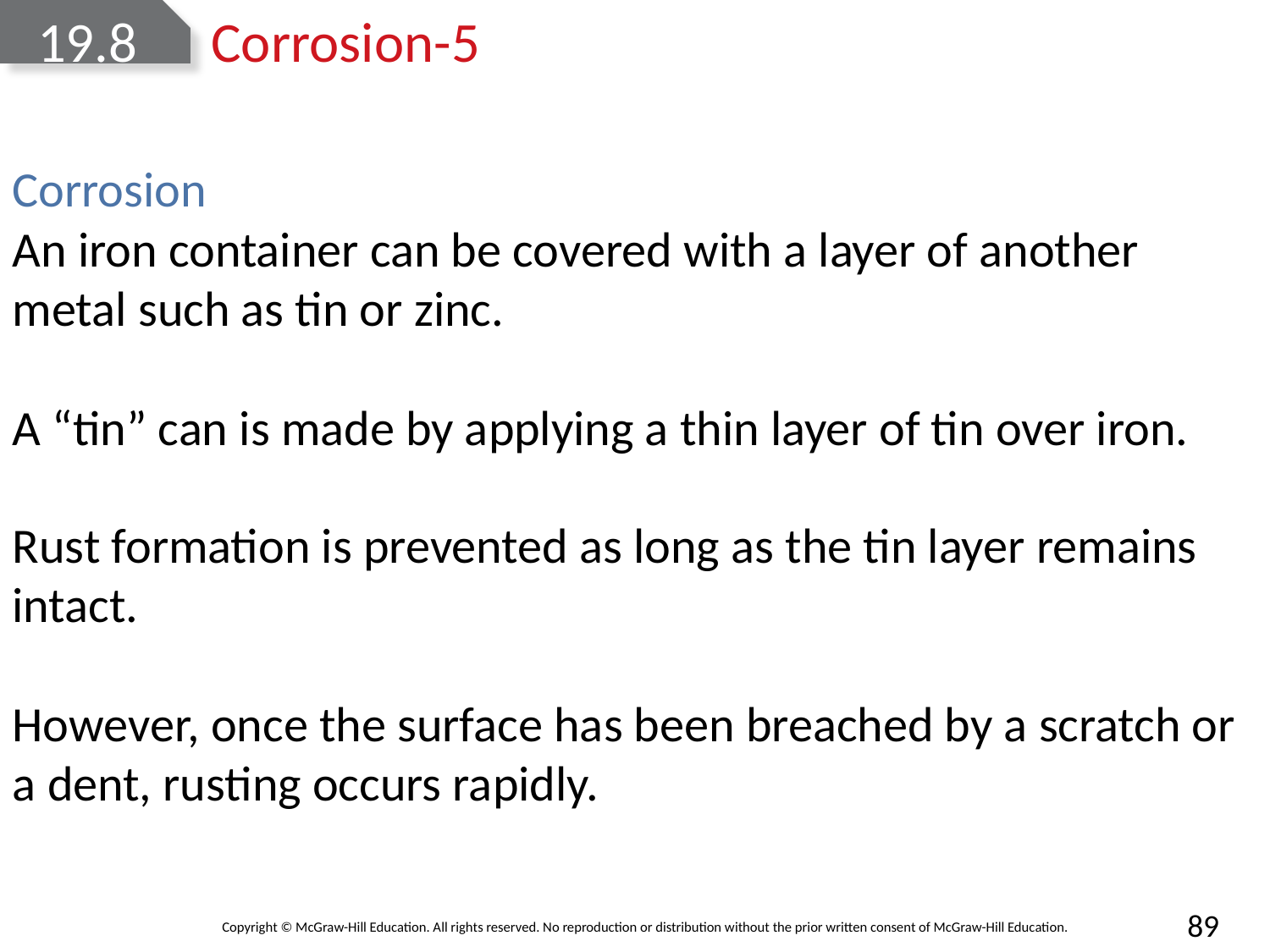

# 19.8	Corrosion-5
Corrosion
An iron container can be covered with a layer of another metal such as tin or zinc.
A “tin” can is made by applying a thin layer of tin over iron.
Rust formation is prevented as long as the tin layer remains intact.
However, once the surface has been breached by a scratch or a dent, rusting occurs rapidly.